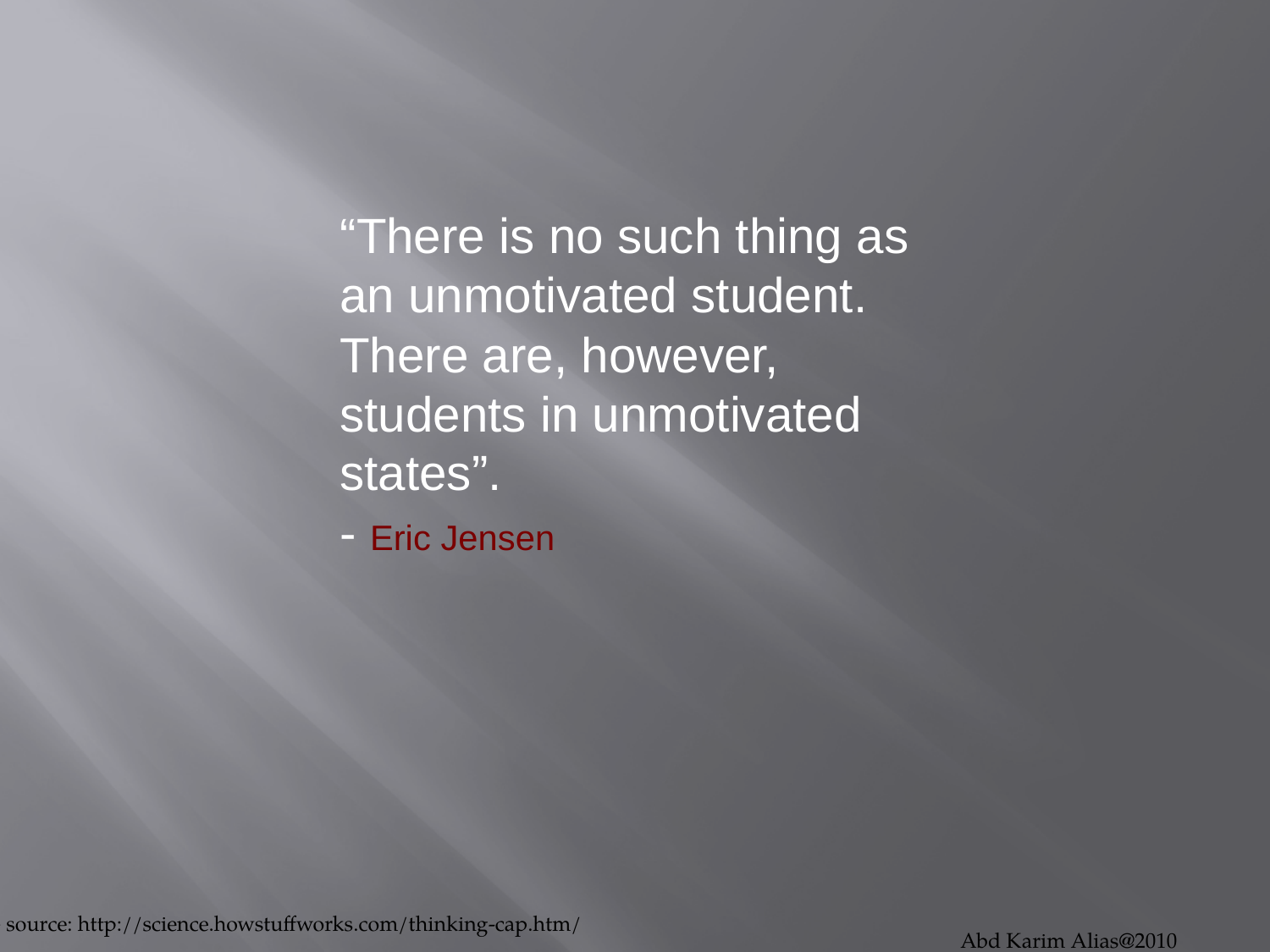

“There is no such thing as an unmotivated student. There are, however, students in unmotivated states”.
- Eric Jensen
Abd Karim Alias@2010
Image source: http://science.howstuffworks.com/thinking-cap.htm/